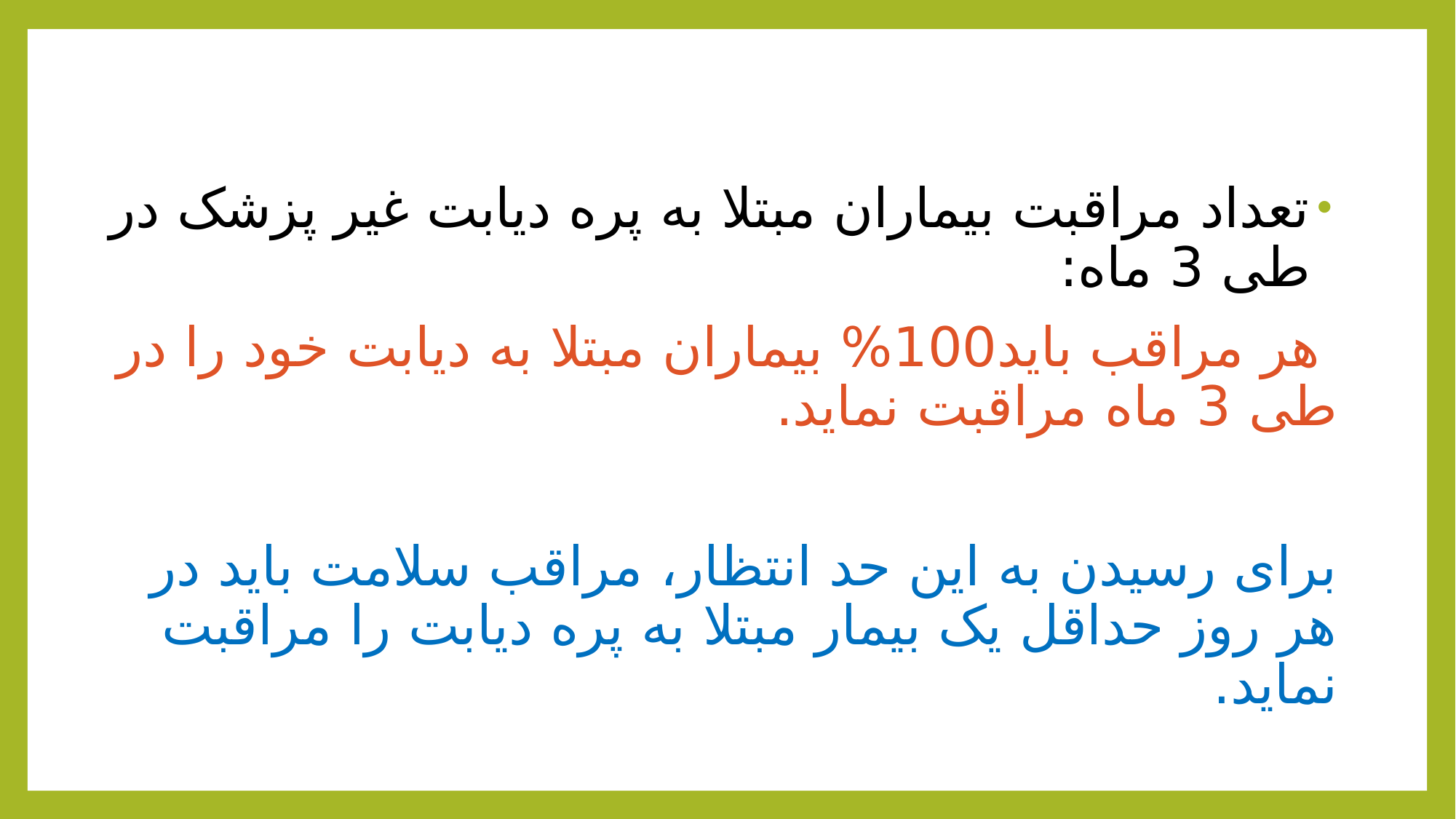

تعداد مراقبت بیماران مبتلا به پره دیابت غیر پزشک در طی 3 ماه:
 هر مراقب باید100% بیماران مبتلا به دیابت خود را در طی 3 ماه مراقبت نماید.

برای رسیدن به این حد انتظار، مراقب سلامت باید در هر روز حداقل یک بیمار مبتلا به پره دیابت را مراقبت نماید.